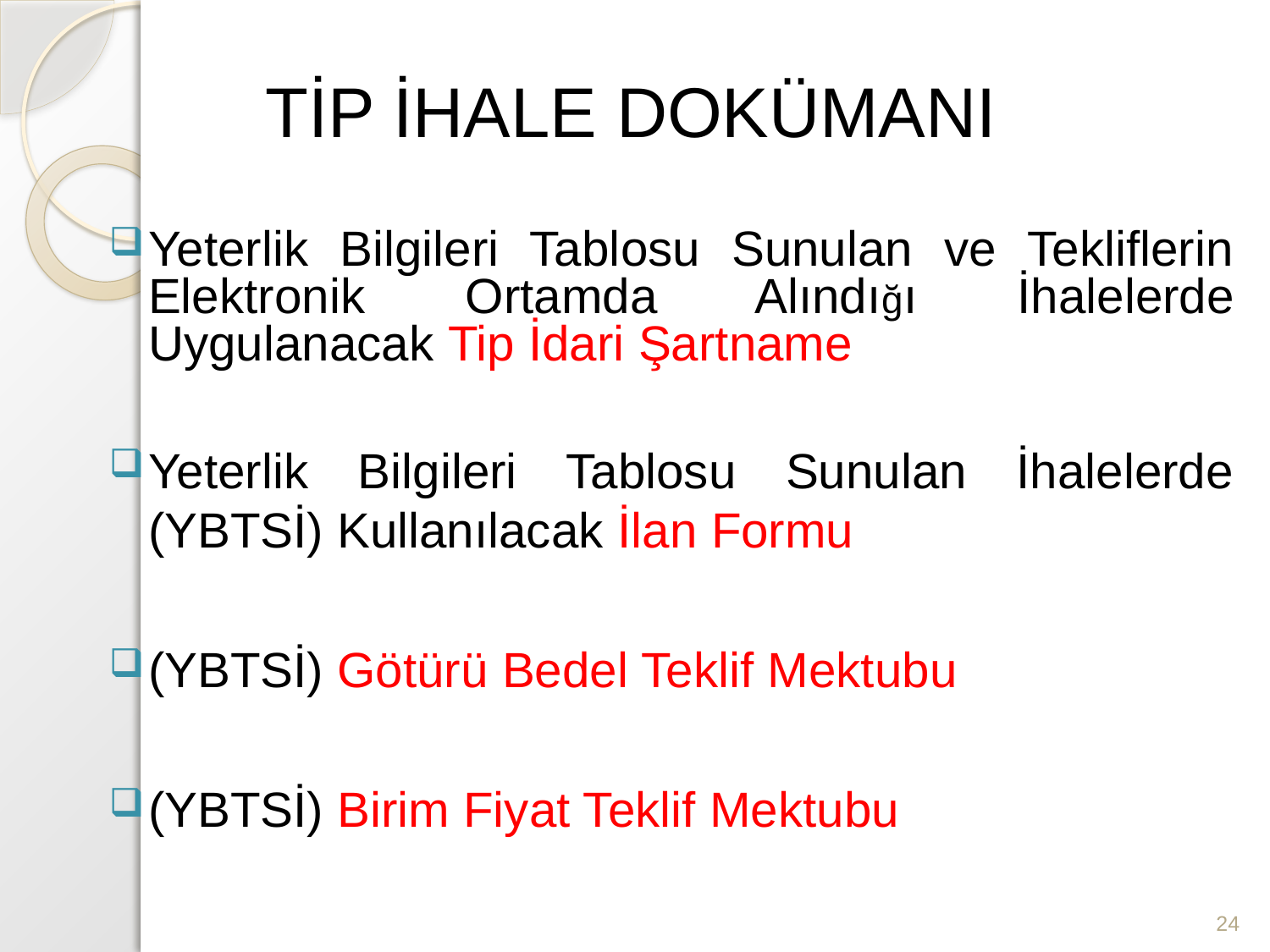

# TİP İHALE DOKÜMANI
Yeterlik Bilgileri Tablosu Sunulan ve Tekliflerin Elektronik Ortamda Alındığı İhalelerde Uygulanacak Tip İdari Şartname

Yeterlik Bilgileri Tablosu Sunulan İhalelerde (YBTSİ) Kullanılacak İlan Formu

(YBTSİ) Götürü Bedel Teklif Mektubu

(YBTSİ) Birim Fiyat Teklif Mektubu

24